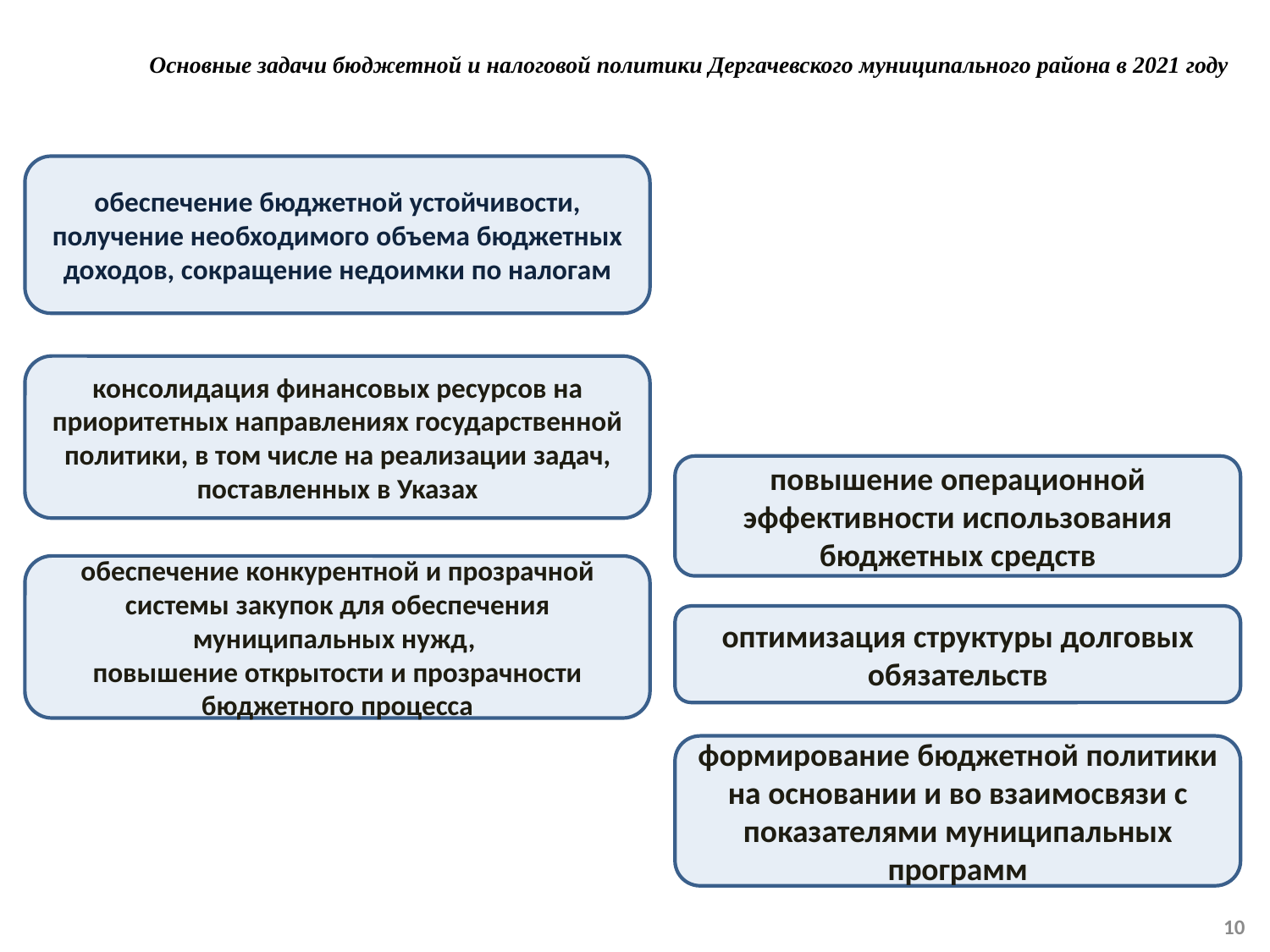

# Основные задачи бюджетной и налоговой политики Дергачевского муниципального района в 2021 году
обеспечение бюджетной устойчивости, получение необходимого объема бюджетных доходов, сокращение недоимки по налогам
консолидация финансовых ресурсов на приоритетных направлениях государственной политики, в том числе на реализации задач, поставленных в Указах
повышение операционной эффективности использования бюджетных средств
обеспечение конкурентной и прозрачной системы закупок для обеспечения муниципальных нужд,
повышение открытости и прозрачности бюджетного процесса
оптимизация структуры долговых обязательств
формирование бюджетной политики на основании и во взаимосвязи с показателями муниципальных программ
10